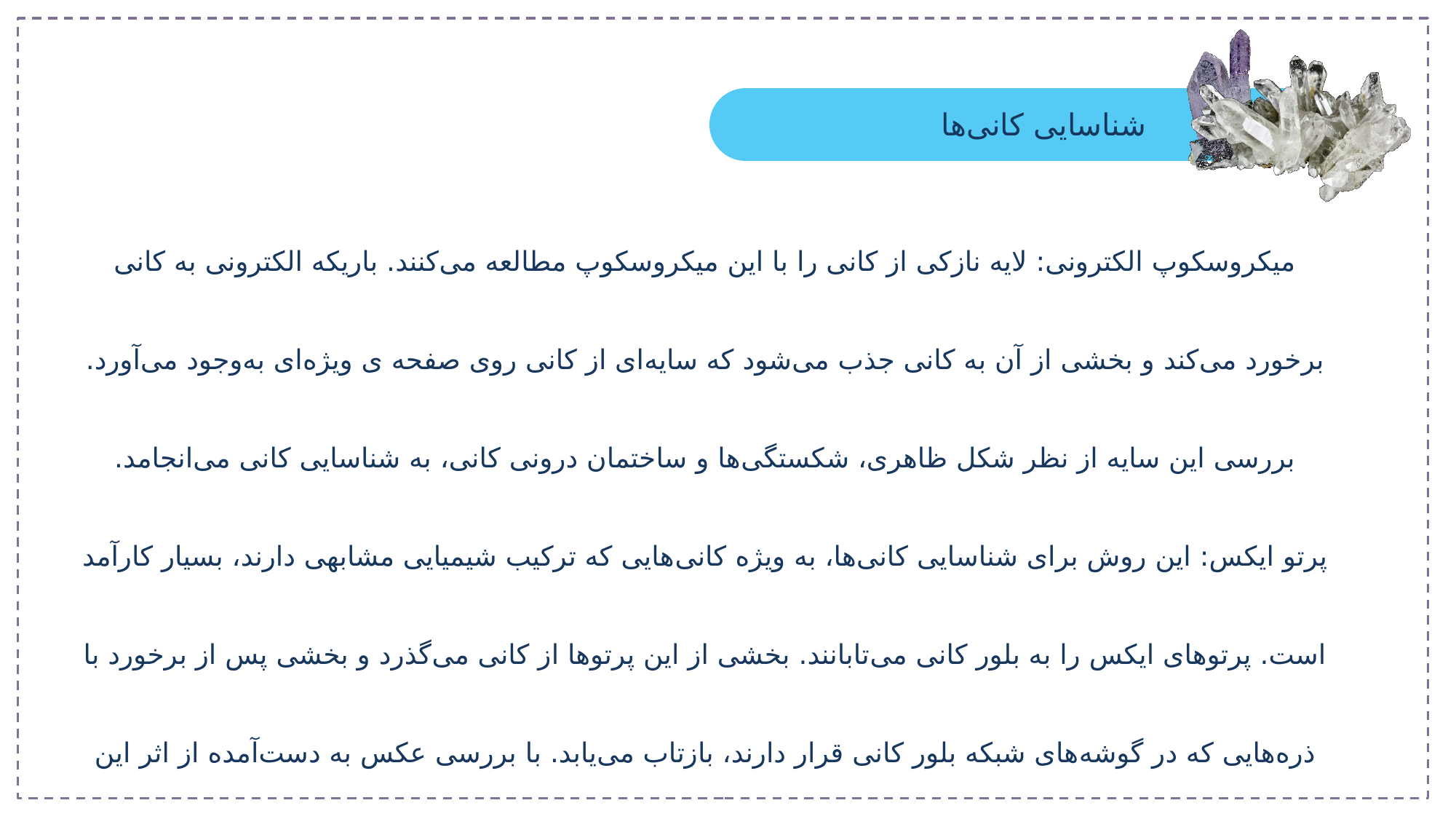

شناسایی کانی‌ها
میکروسکوپ الکترونی: لایه نازکی از کانی را با این میکروسکوپ مطالعه می‌کنند. باریکه الکترونی به کانی برخورد می‌کند و بخشی از آن به کانی جذب می‌شود که سایه‌ای از کانی روی صفحه ی ویژه‌ای به‌وجود می‌آورد. بررسی این سایه از نظر شکل ظاهری، شکستگی‌ها و ساختمان درونی کانی، به شناسایی کانی می‌انجامد.
پرتو ایکس: این روش برای شناسایی کانی‌ها، به ویژه کانی‌هایی که ترکیب شیمیایی مشابهی دارند، بسیار کارآمد است. پرتوهای ایکس را به بلور کانی می‌تابانند. بخشی از این پرتوها از کانی می‌گذرد و بخشی پس از برخورد با ذره‌هایی که در گوشه‌های شبکه بلور کانی قرار دارند، بازتاب می‌یابد. با بررسی عکس به دست‌آمده از اثر این پرتوها بر فیلم عکاسی، می‌توان کانی مورد نظر را شناسایی کرد.